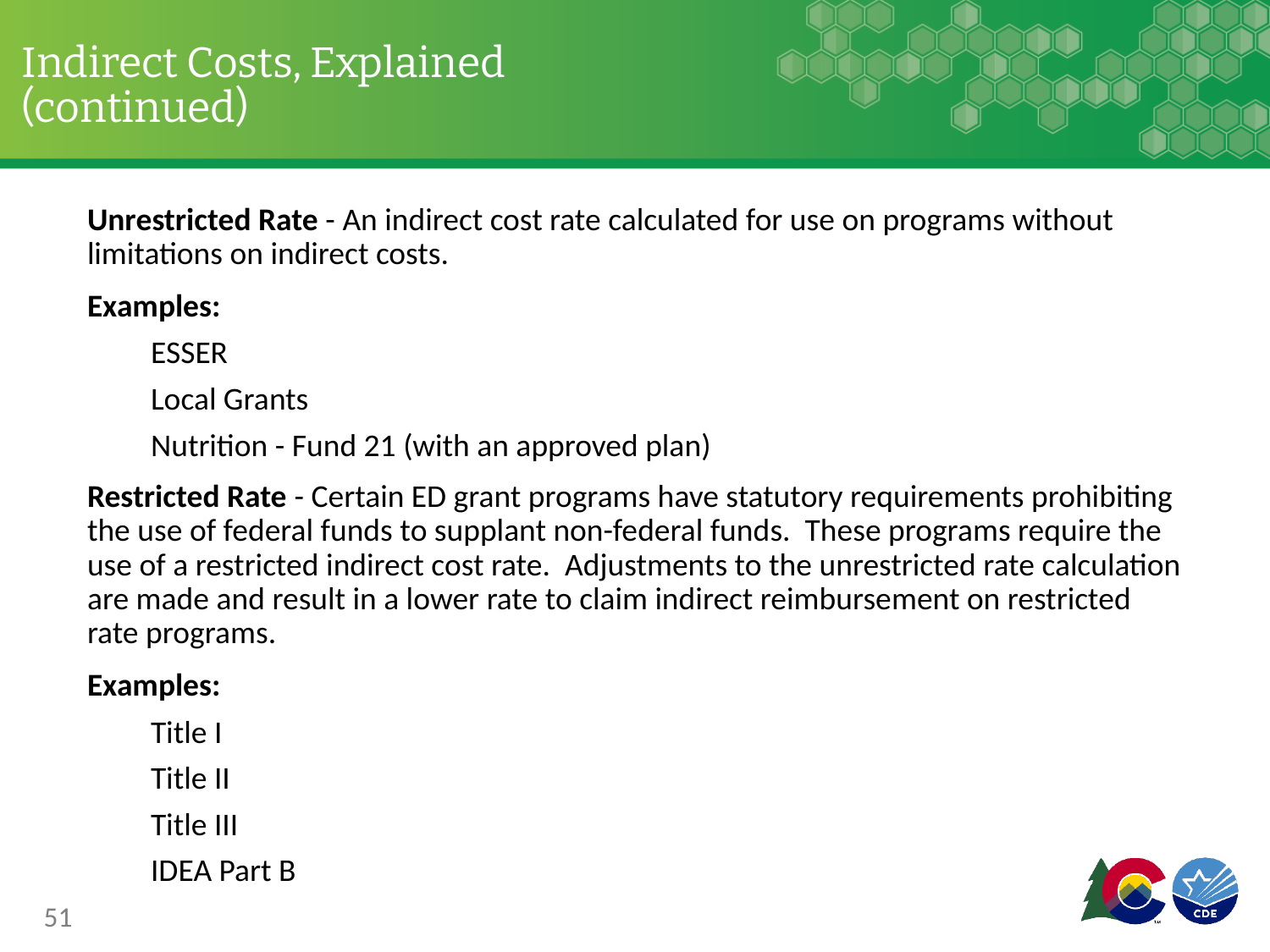

# Indirect Costs, Explained
(continued)
Unrestricted Rate - An indirect cost rate calculated for use on programs without limitations on indirect costs.
Examples:
ESSER
Local Grants
Nutrition - Fund 21 (with an approved plan)
Restricted Rate - Certain ED grant programs have statutory requirements prohibiting the use of federal funds to supplant non-federal funds.  These programs require the use of a restricted indirect cost rate.  Adjustments to the unrestricted rate calculation are made and result in a lower rate to claim indirect reimbursement on restricted rate programs.
Examples:
Title I
Title II
Title III
IDEA Part B

51